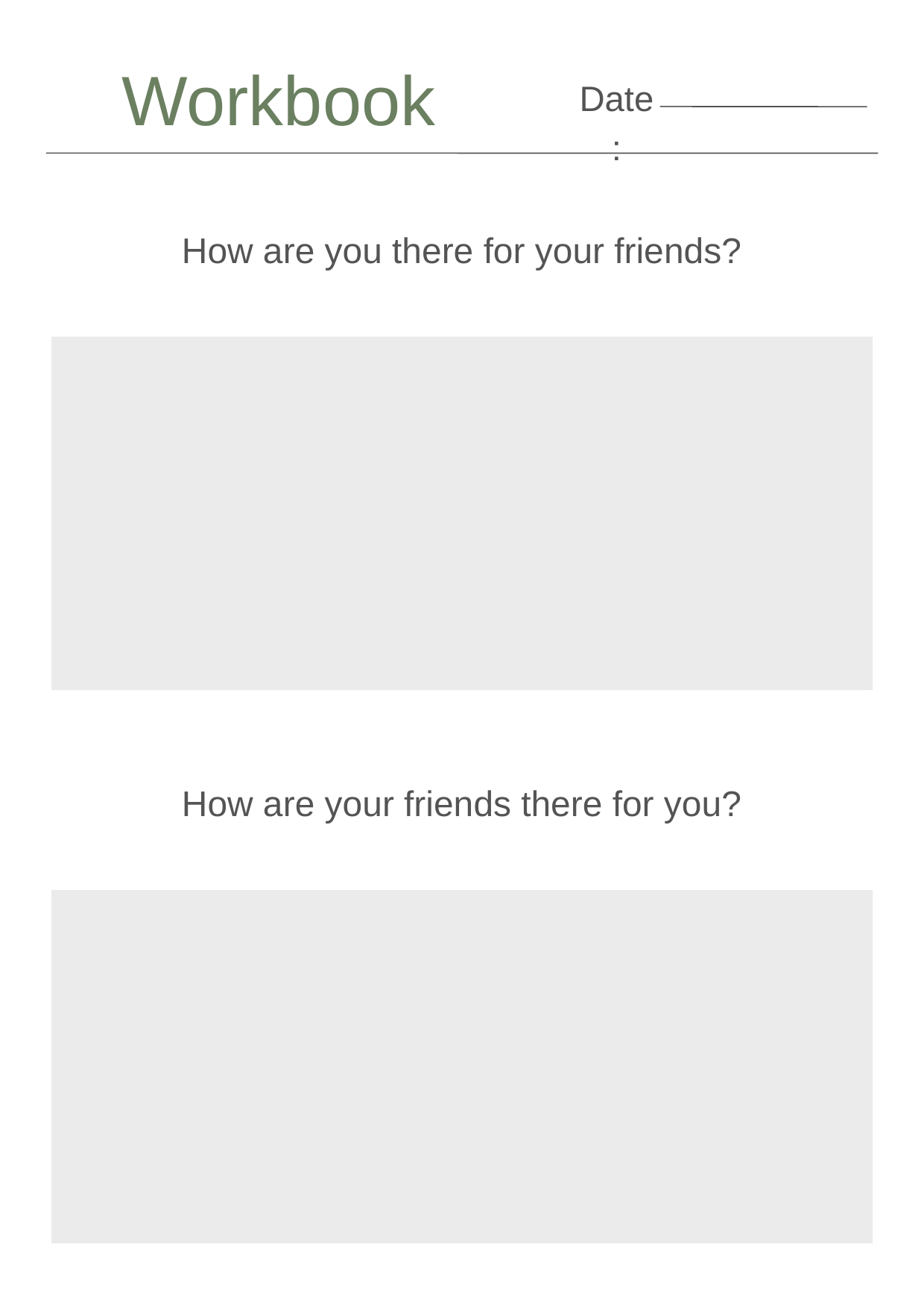

Workbook
Date:

How are you there for your friends?

How are your friends there for you?